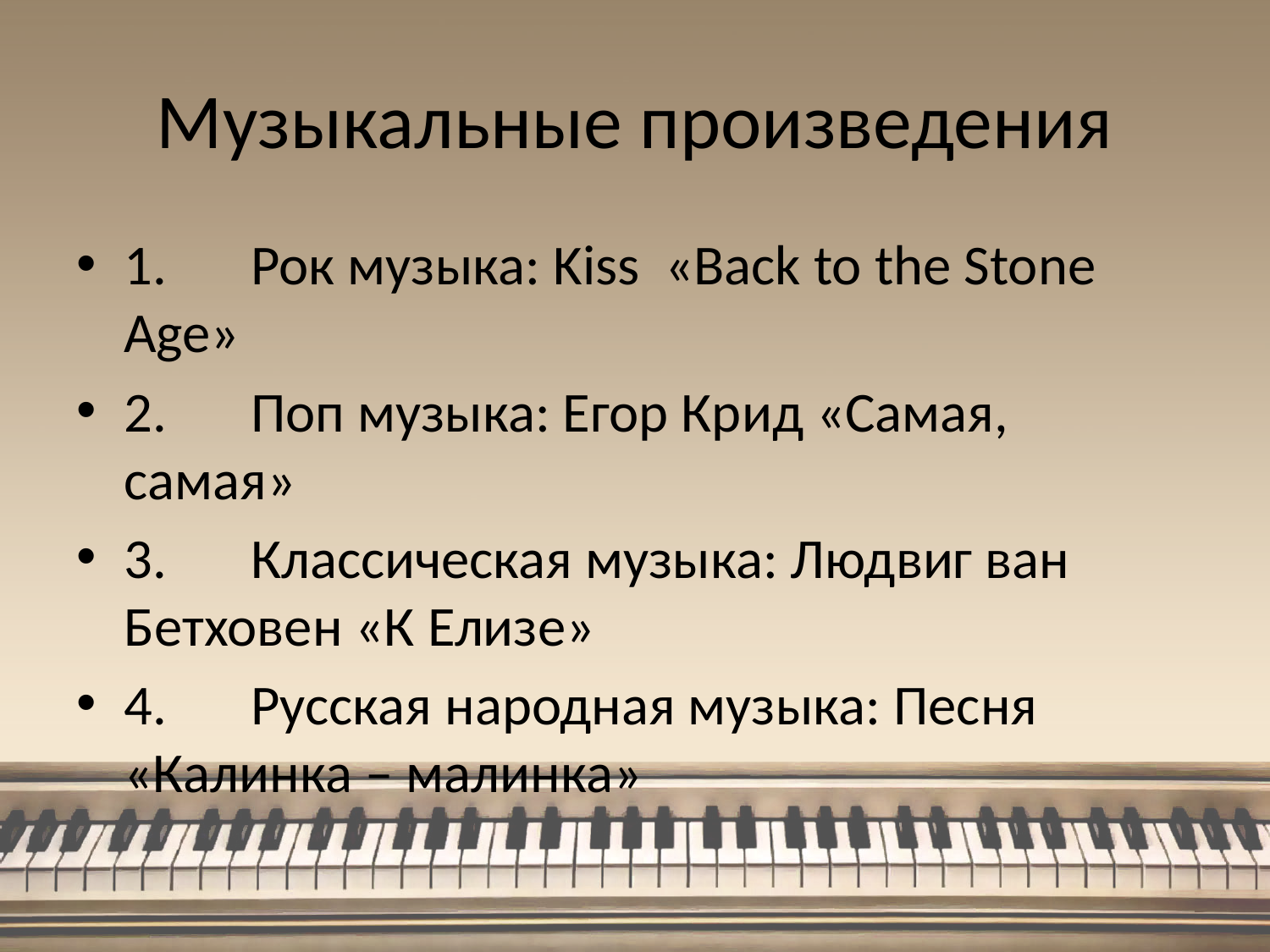

# Музыкальные произведения
1.	Рок музыка: Kiss  «Back to the Stone Age»
2.	Поп музыка: Егор Крид «Самая, самая»
3.	Классическая музыка: Людвиг ван Бетховен «К Елизе»
4.	Русская народная музыка: Песня «Калинка – малинка»